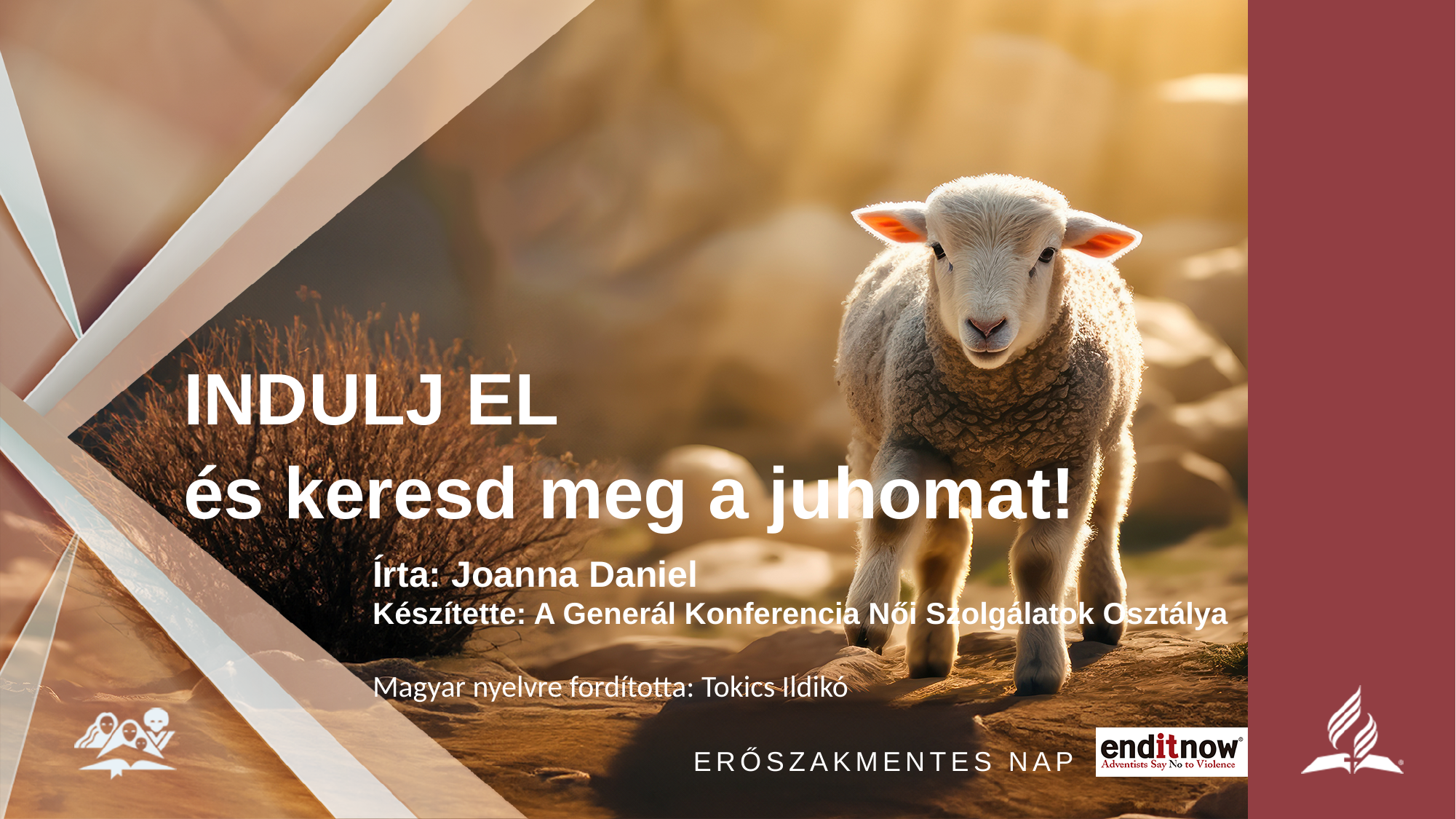

INDULJ EL
és keresd meg a juhomat!
Írta: Joanna Daniel
Készítette: A Generál Konferencia Női Szolgálatok Osztálya

Magyar nyelvre fordította: Tokics Ildikó

ERŐSZAKMENTES NAP